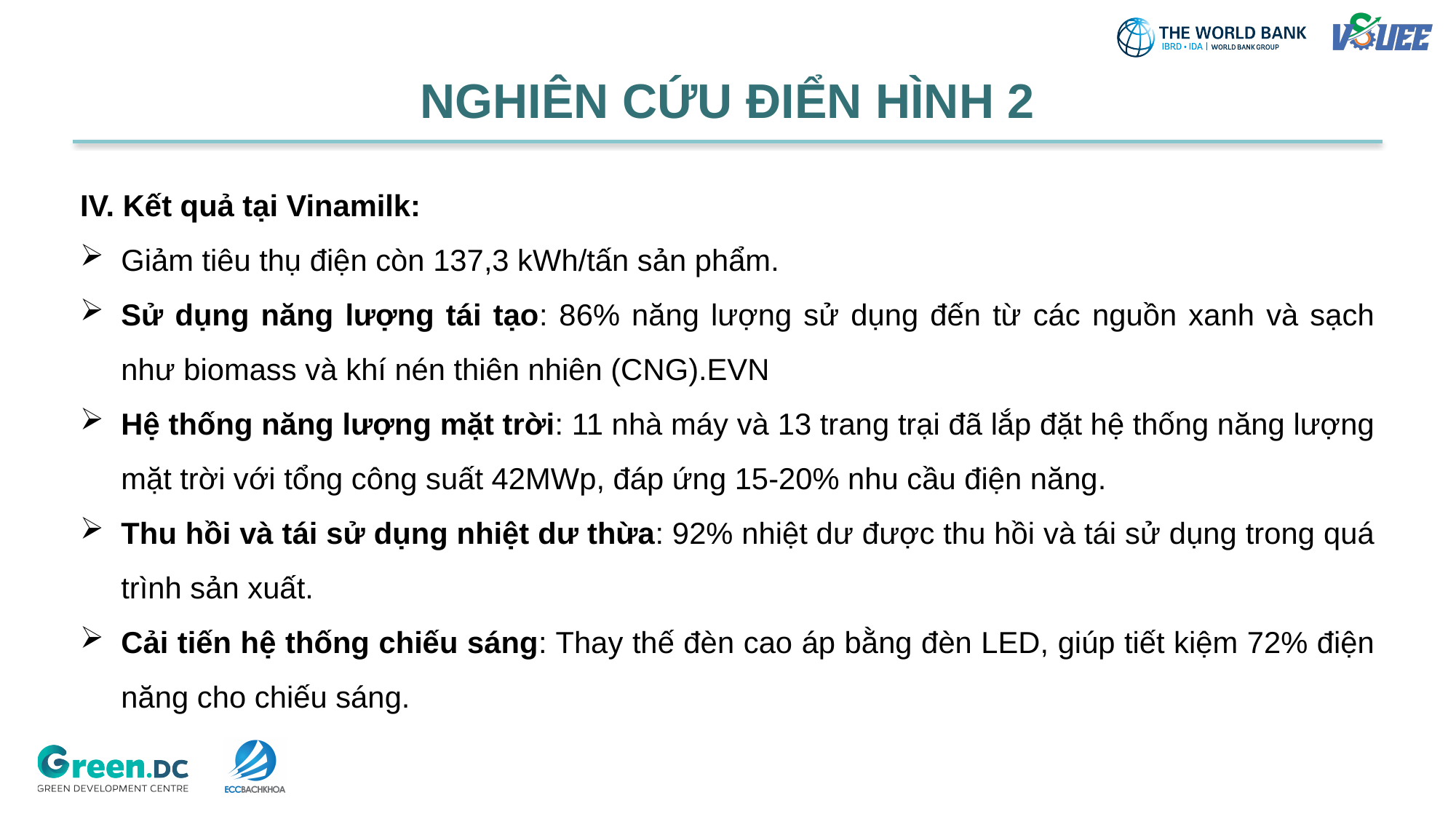

NGHIÊN CỨU ĐIỂN HÌNH 2

IV. Kết quả tại Vinamilk:
Giảm tiêu thụ điện còn 137,3 kWh/tấn sản phẩm.
Sử dụng năng lượng tái tạo: 86% năng lượng sử dụng đến từ các nguồn xanh và sạch như biomass và khí nén thiên nhiên (CNG).EVN
Hệ thống năng lượng mặt trời: 11 nhà máy và 13 trang trại đã lắp đặt hệ thống năng lượng mặt trời với tổng công suất 42MWp, đáp ứng 15-20% nhu cầu điện năng.
Thu hồi và tái sử dụng nhiệt dư thừa: 92% nhiệt dư được thu hồi và tái sử dụng trong quá trình sản xuất.
Cải tiến hệ thống chiếu sáng: Thay thế đèn cao áp bằng đèn LED, giúp tiết kiệm 72% điện năng cho chiếu sáng.